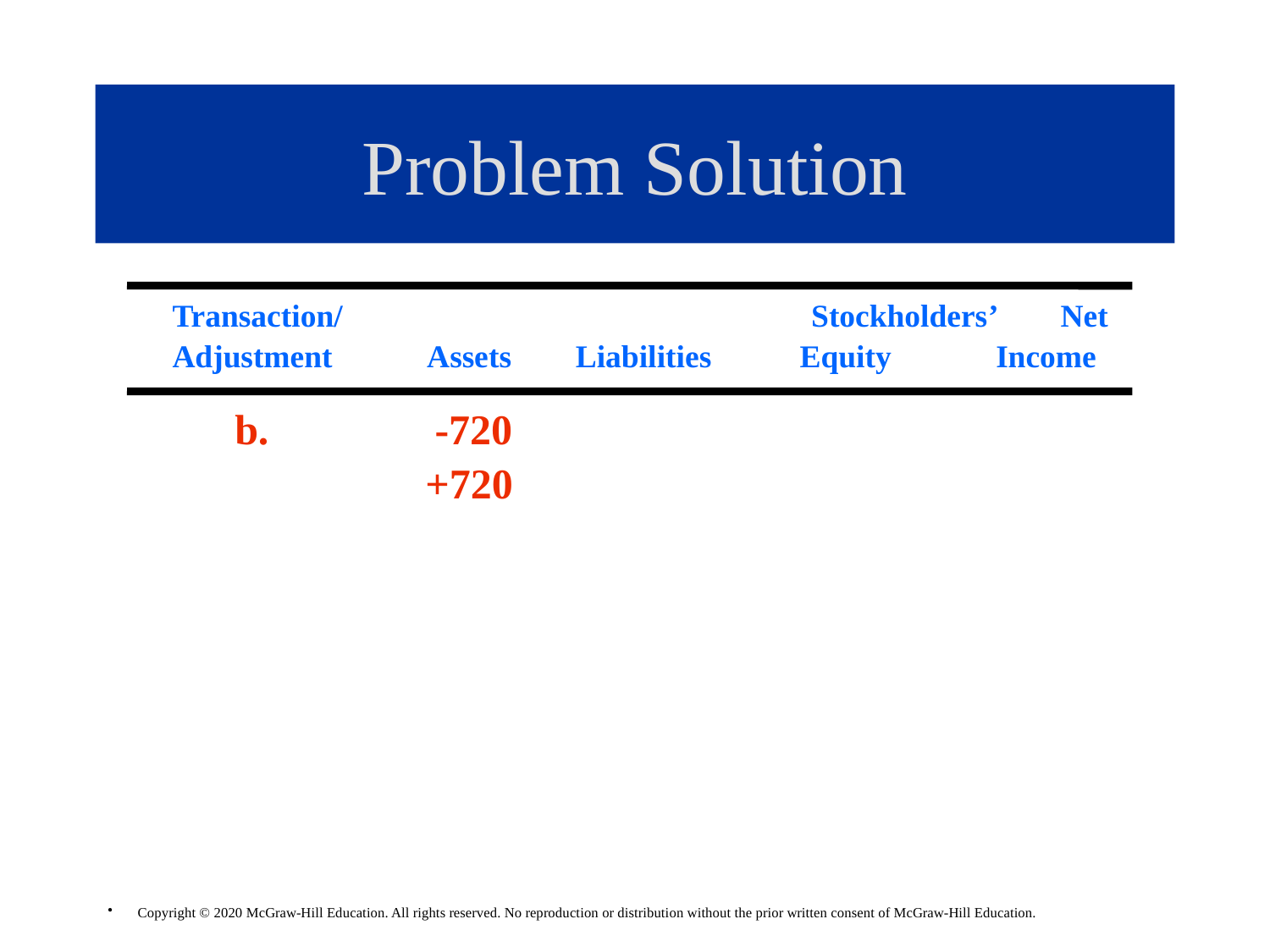

# Problem Solution

        Transaction/	                                                  Stockholders’        Net
        Adjustment            Assets        Liabilities           Equity             Income

            b.                 -720
                              +720